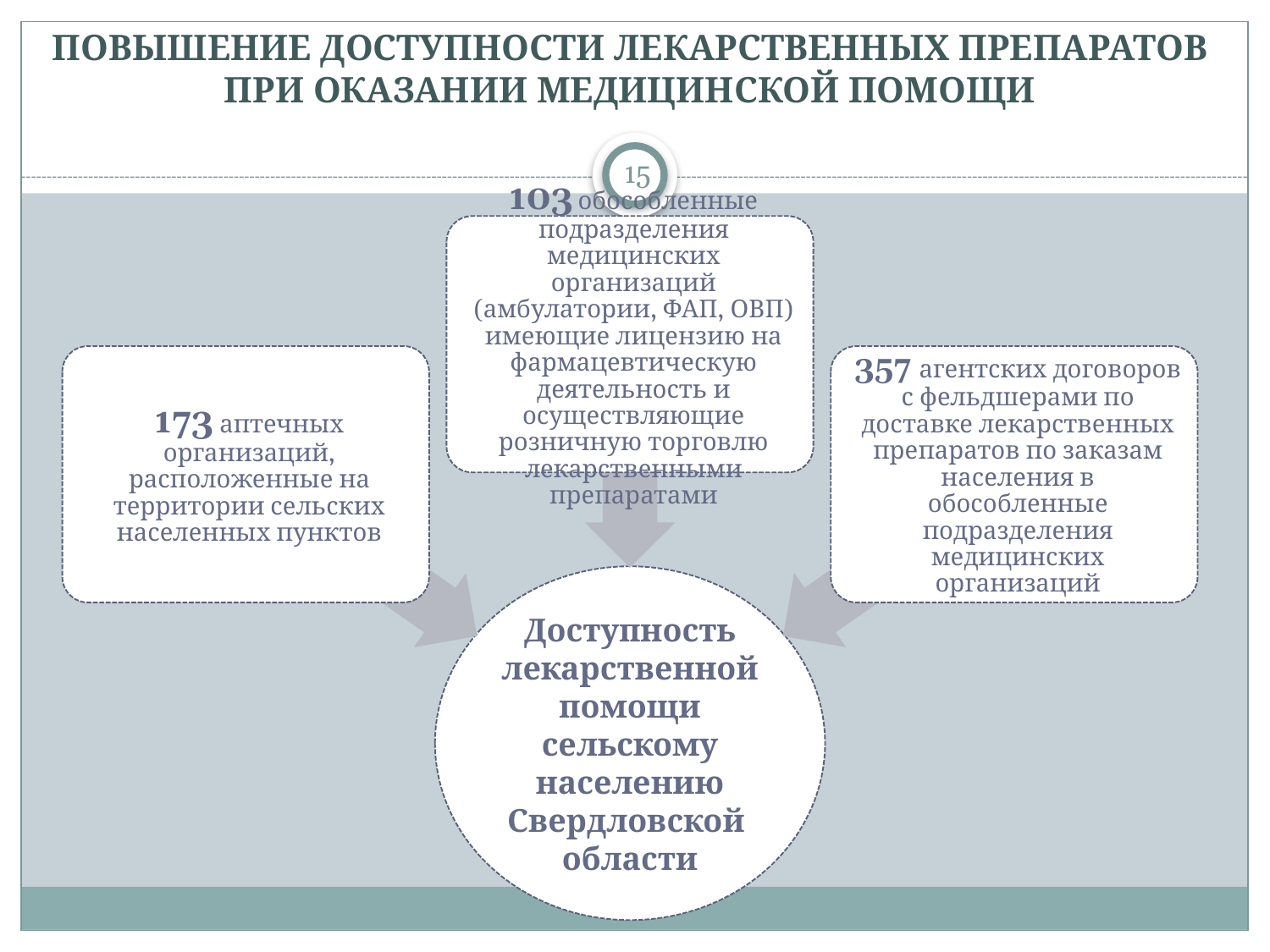

ПОВЫШЕНИЕ ДОСТУПНОСТИ ЛЕКАРСТВЕННЫХ ПРЕПАРАТОВ ПРИ ОКАЗАНИИ МЕДИЦИНСКОЙ ПОМОЩИ

15
Доступность лекарственной помощи сельскому населению Свердловской
области
173 аптечных организаций, расположенные на территории сельских населенных пунктов
103 обособленные подразделения медицинских организаций (амбулатории, ФАП, ОВП) имеющие лицензию на фармацевтическую деятельность и осуществляющие розничную торговлю лекарственными препаратами
357 агентских договоров с фельдшерами по доставке лекарственных препаратов по заказам населения в обособленные подразделения медицинских организаций